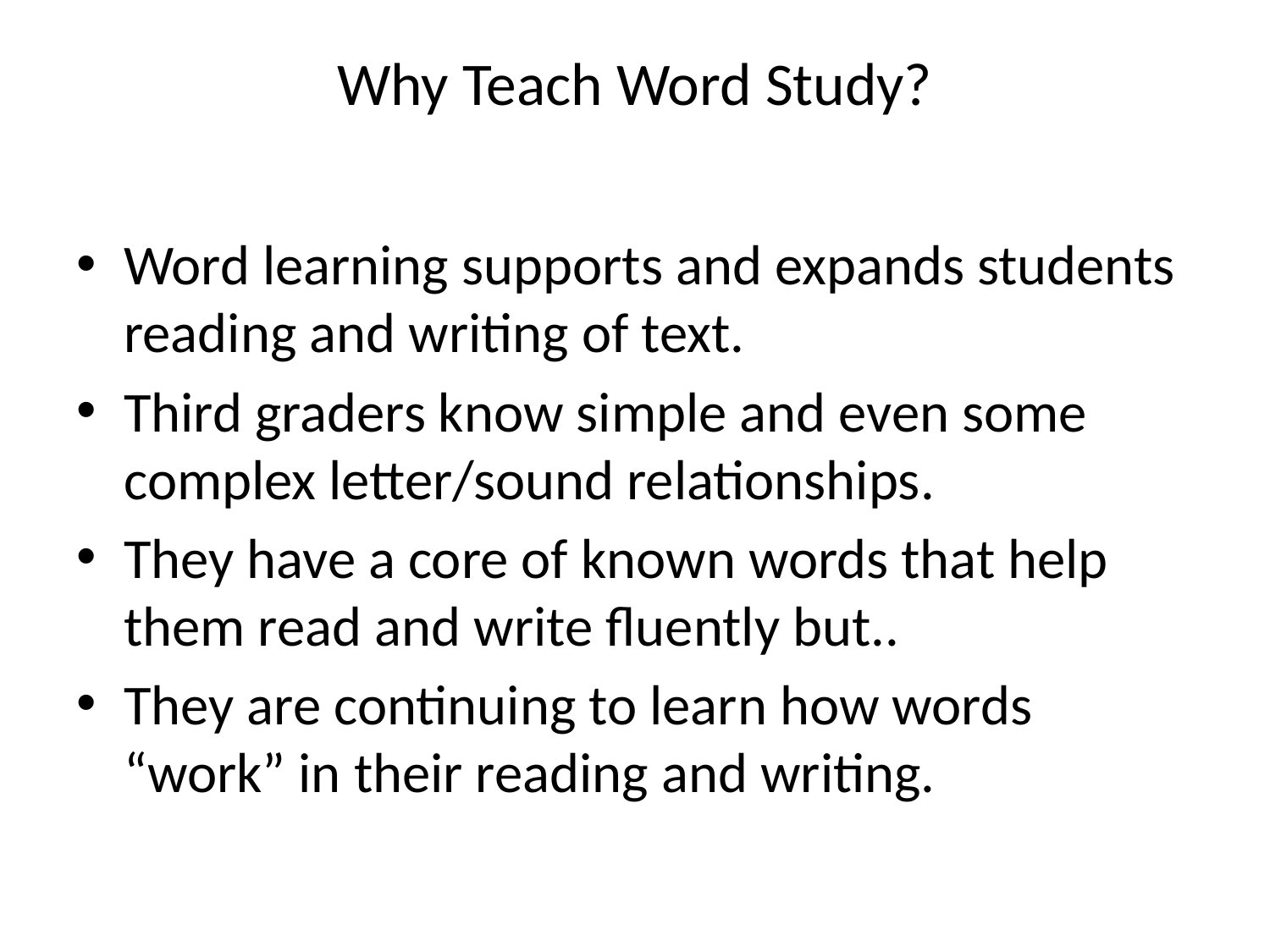

# Why Teach Word Study?
Word learning supports and expands students reading and writing of text.
Third graders know simple and even some complex letter/sound relationships.
They have a core of known words that help them read and write fluently but..
They are continuing to learn how words “work” in their reading and writing.